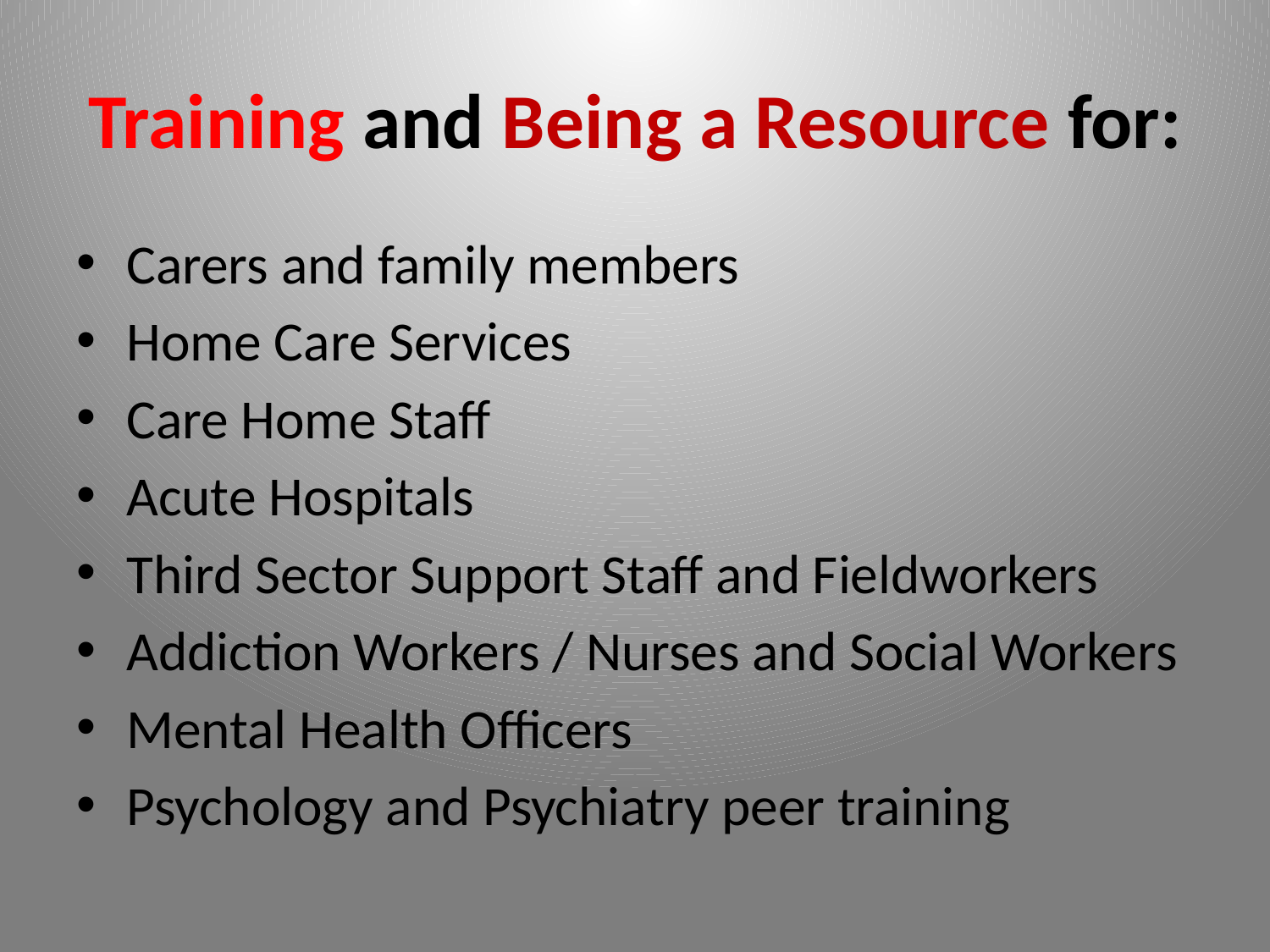

# Training and Being a Resource for:
Carers and family members
Home Care Services
Care Home Staff
Acute Hospitals
Third Sector Support Staff and Fieldworkers
Addiction Workers / Nurses and Social Workers
Mental Health Officers
Psychology and Psychiatry peer training